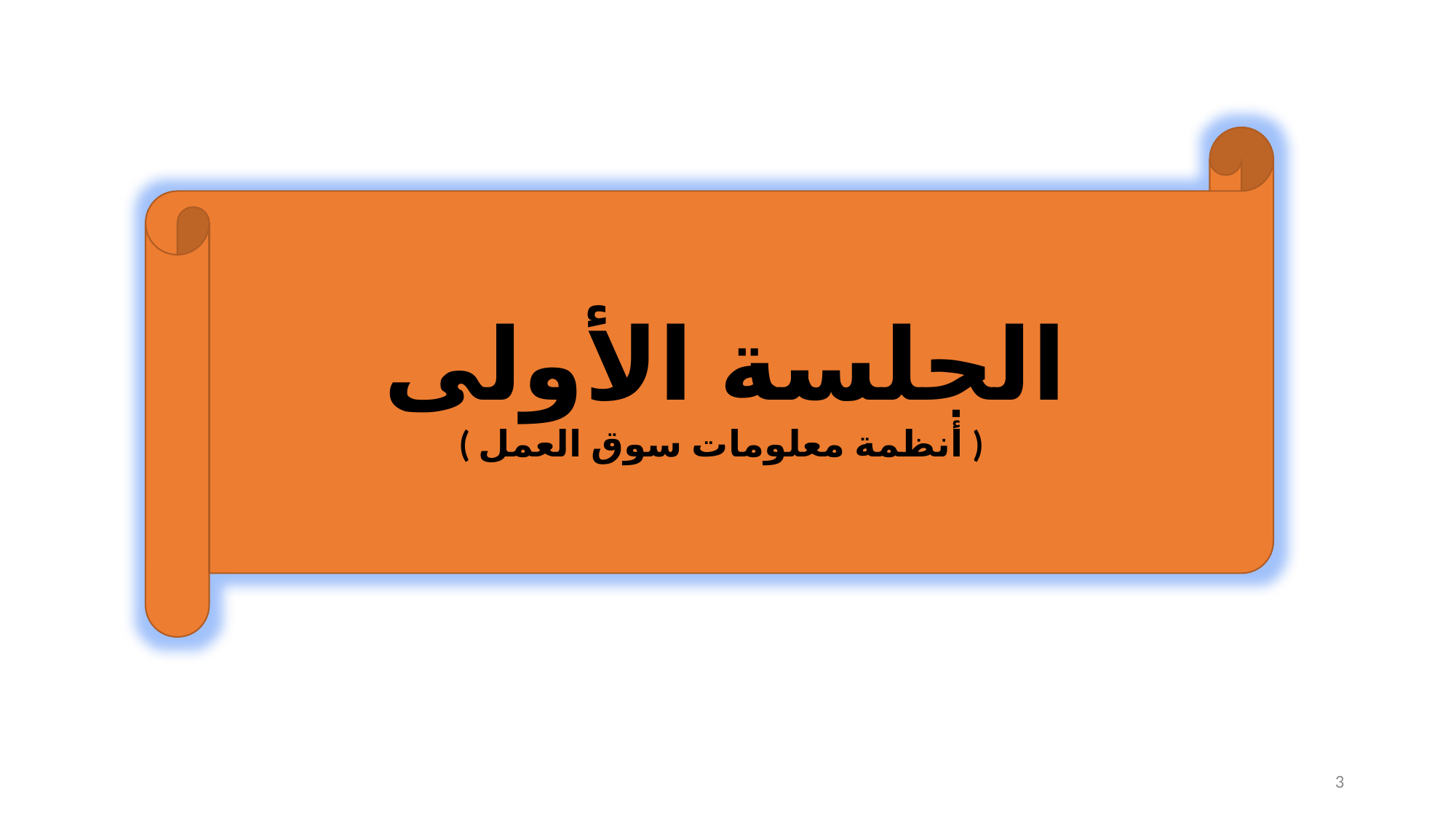

الجلسة الأولى
( أنظمة معلومات سوق العمل )
3